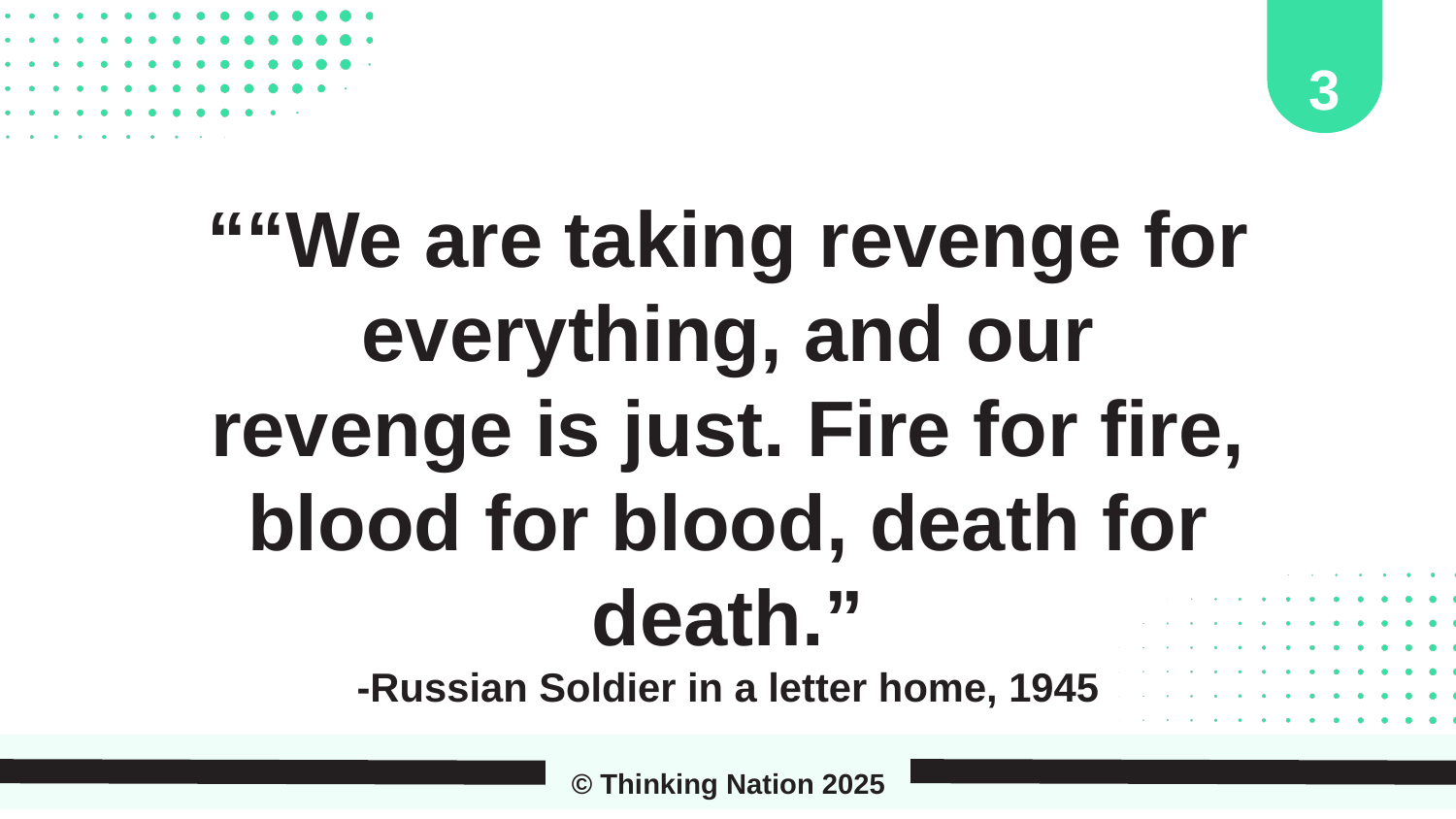

3
““We are taking revenge for everything, and our revenge is just. Fire for fire, blood for blood, death for death.”
-Russian Soldier in a letter home, 1945

© Thinking Nation 2025